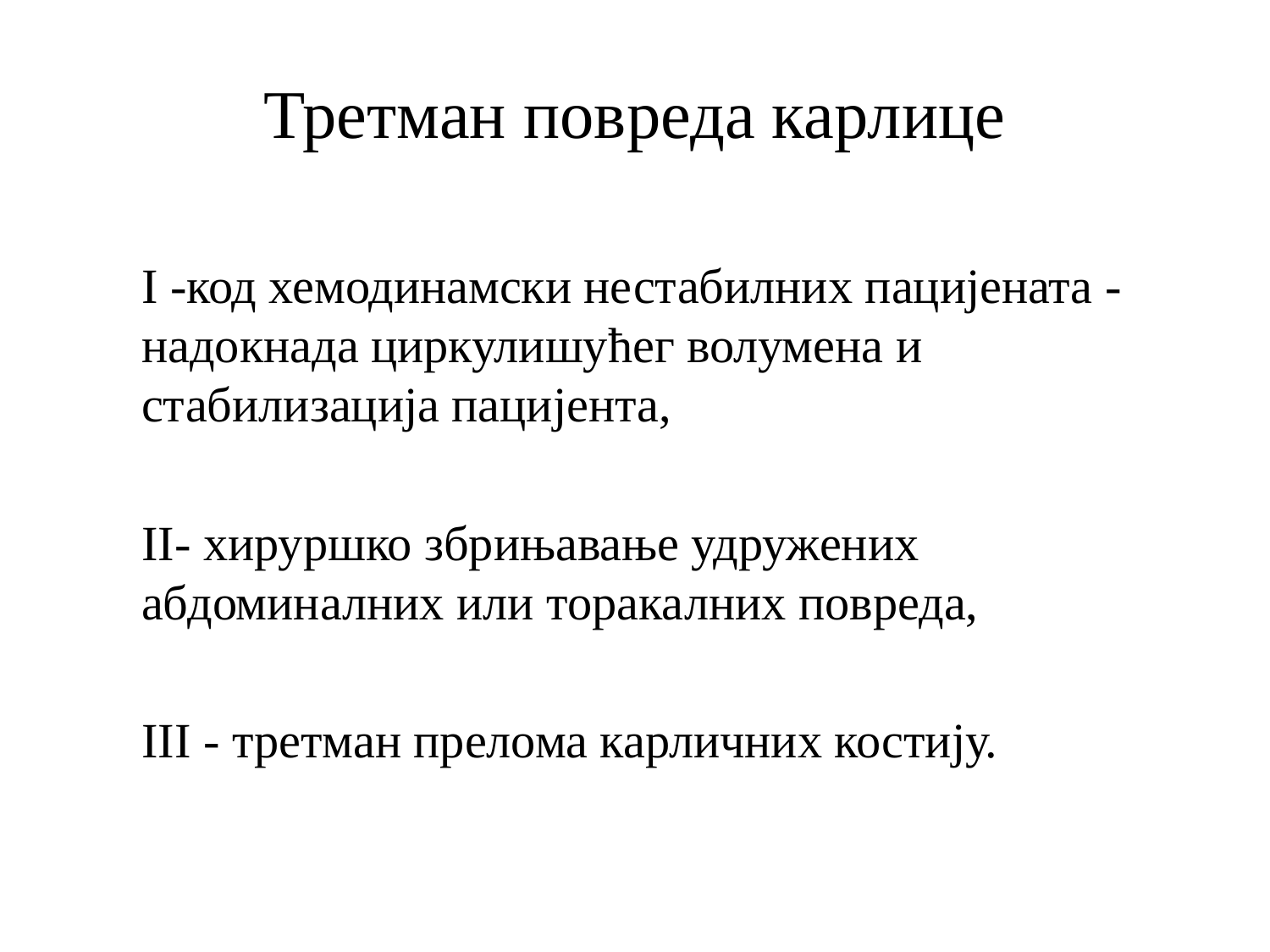

# Третман повреда карлице
I -код хемодинамски нестабилних пацијената - надокнада циркулишућег волумена и стабилизација пацијента,

II- хируршко збрињавање удружених абдоминалних или торакалних повреда,

III - третман прелома карличних костију.